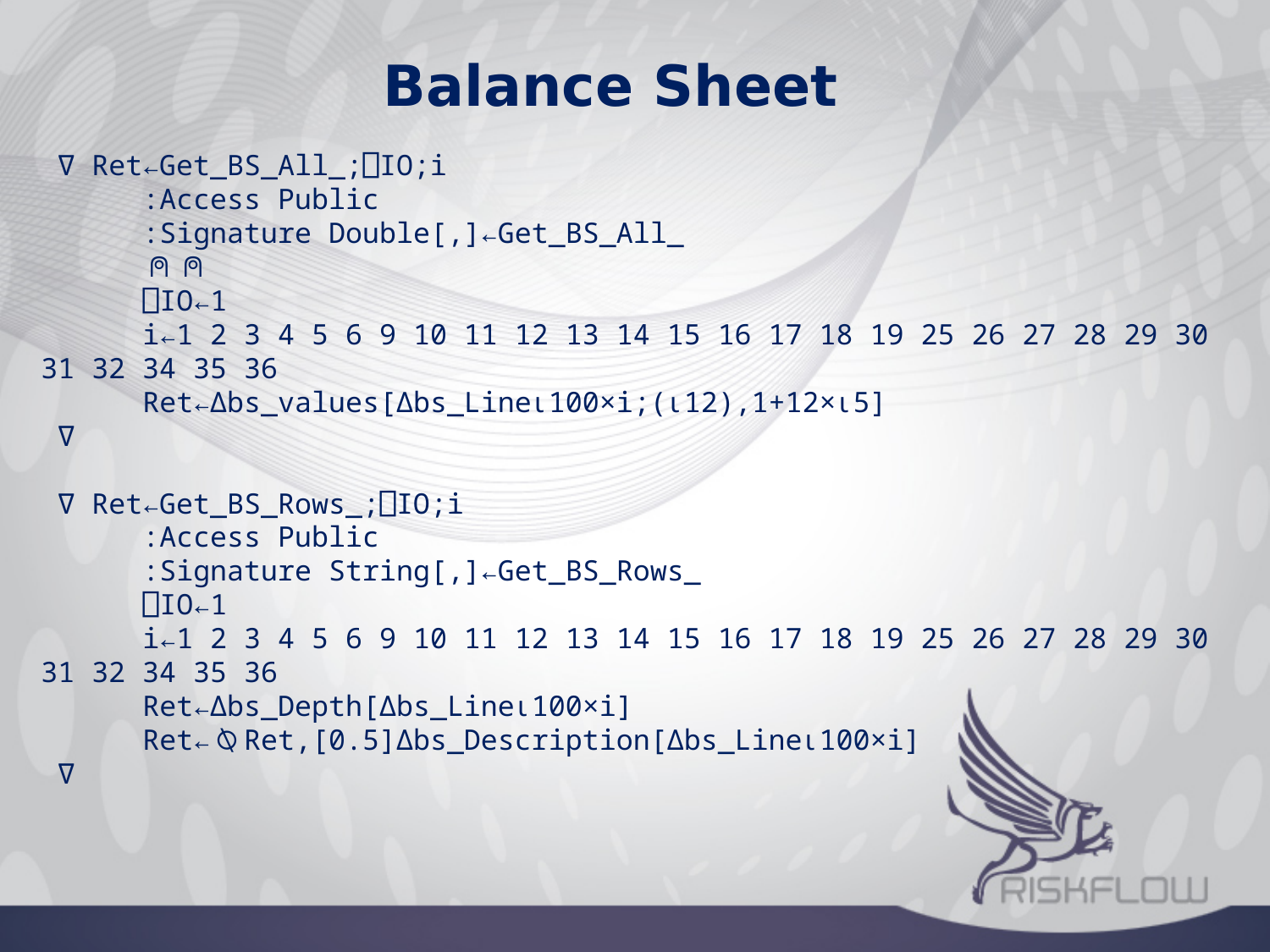

Balance Sheet
 ∇ Ret←Get_BS_All_;⎕IO;i
      :Access Public
      :Signature Double[,]←Get_BS_All_
      ⍝⍝
      ⎕IO←1
      i←1 2 3 4 5 6 9 10 11 12 13 14 15 16 17 18 19 25 26 27 28 29 30 31 32 34 35 36
      Ret←∆bs_values[∆bs_Line⍳100×i;(⍳12),1+12×⍳5]
 ∇

 ∇ Ret←Get_BS_Rows_;⎕IO;i
      :Access Public
      :Signature String[,]←Get_BS_Rows_
      ⎕IO←1
      i←1 2 3 4 5 6 9 10 11 12 13 14 15 16 17 18 19 25 26 27 28 29 30 31 32 34 35 36
      Ret←∆bs_Depth[∆bs_Line⍳100×i]
      Ret←⍉Ret,[0.5]∆bs_Description[∆bs_Line⍳100×i]
 ∇